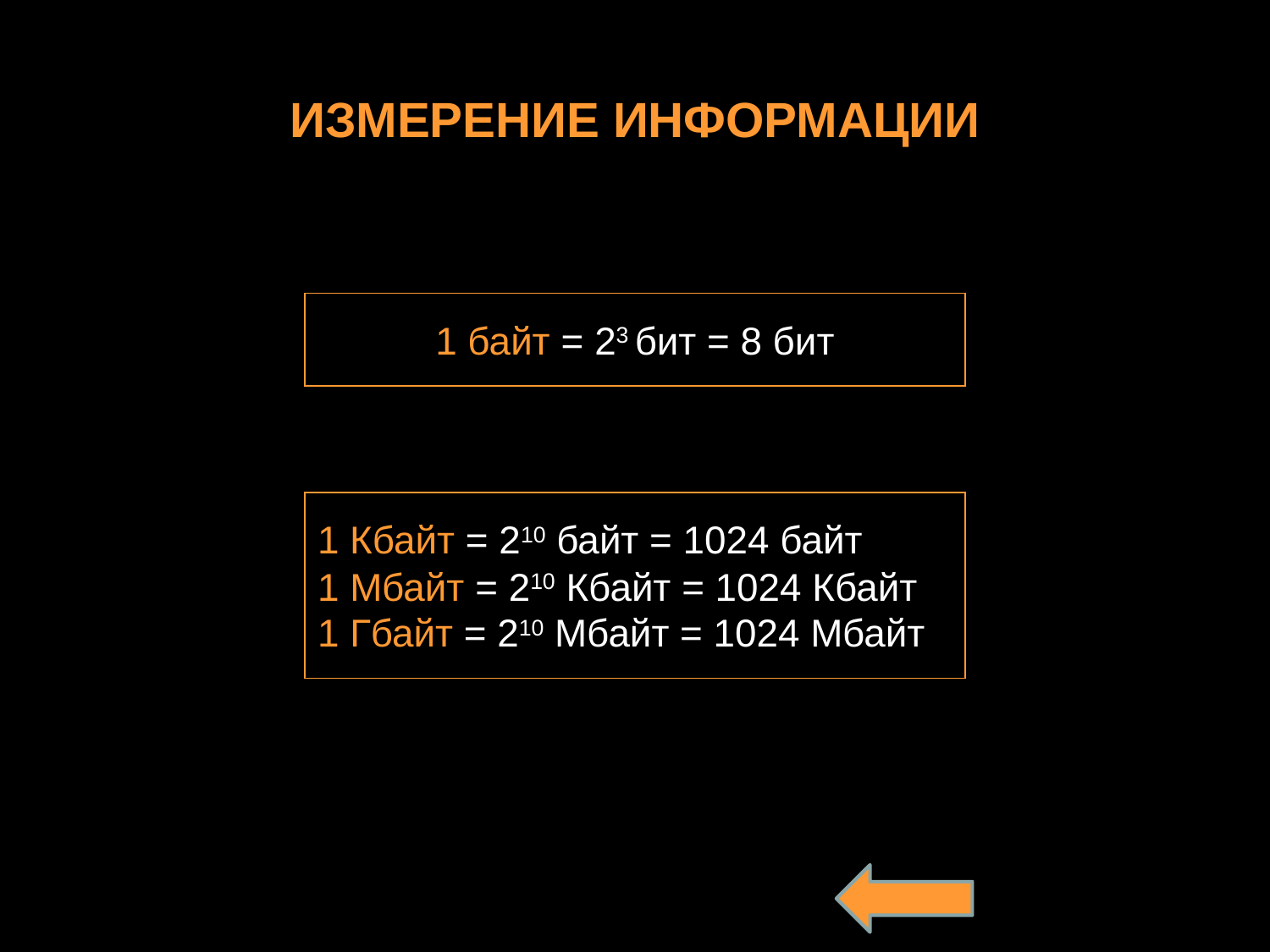

# ИЗМЕРЕНИЕ ИНФОРМАЦИИ
1 байт = 23 бит = 8 бит
1 Кбайт = 210 байт = 1024 байт
1 Мбайт = 210 Кбайт = 1024 Кбайт
1 Гбайт = 210 Мбайт = 1024 Мбайт